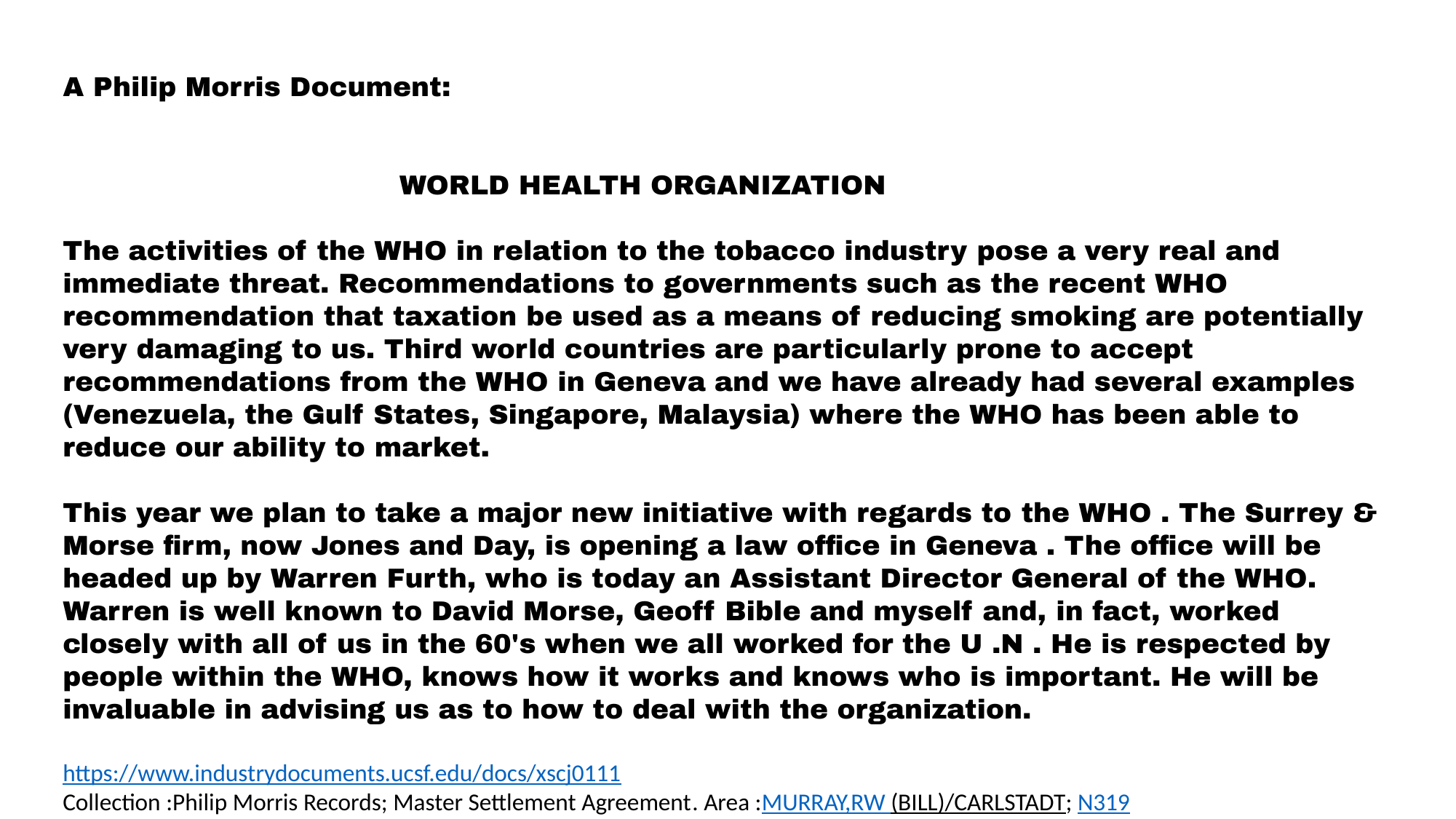

A Philip Morris Document:

                                     WORLD HEALTH ORGANIZATION

The activities of the WHO in relation to the tobacco industry pose a very real and immediate threat. Recommendations to governments such as the recent WHO recommendation that taxation be used as a means of reducing smoking are potentially very damaging to us. Third world countries are particularly prone to accept recommendations from the WHO in Geneva and we have already had several examples (Venezuela, the Gulf States, Singapore, Malaysia) where the WHO has been able to reduce our ability to market.

This year we plan to take a major new initiative with regards to the WHO . The Surrey & Morse firm, now Jones and Day, is opening a law office in Geneva . The office will be headed up by Warren Furth, who is today an Assistant Director General of the WHO. Warren is well known to David Morse, Geoff Bible and myself and, in fact, worked closely with all of us in the 60's when we all worked for the U .N . He is respected by people within the WHO, knows how it works and knows who is important. He will be invaluable in advising us as to how to deal with the organization.

https://www.industrydocuments.ucsf.edu/docs/xscj0111
Collection :Philip Morris Records; Master Settlement Agreement. Area :MURRAY,RW (BILL)/CARLSTADT; N319